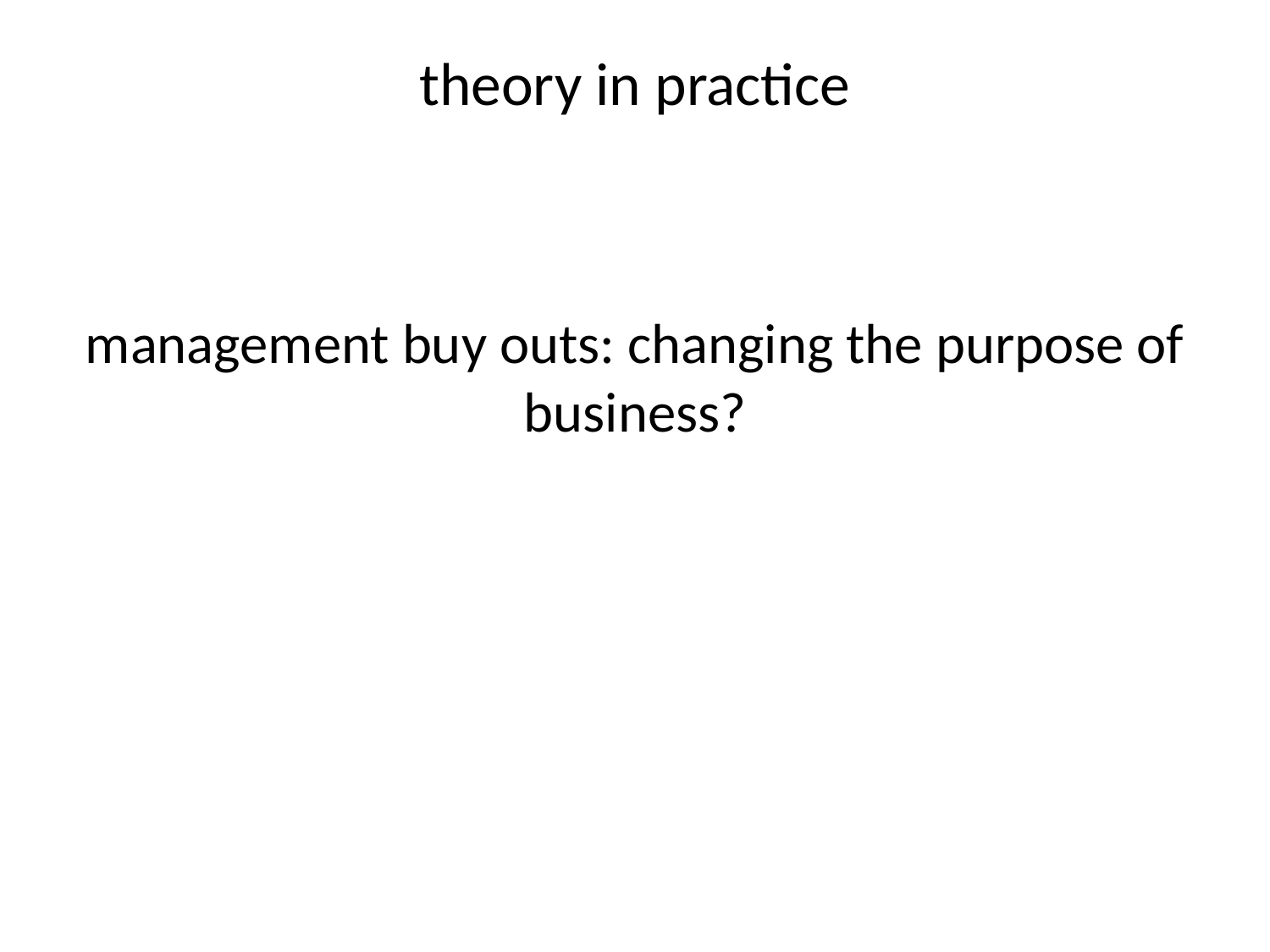

# theory in practice

management buy outs: changing the purpose of business?